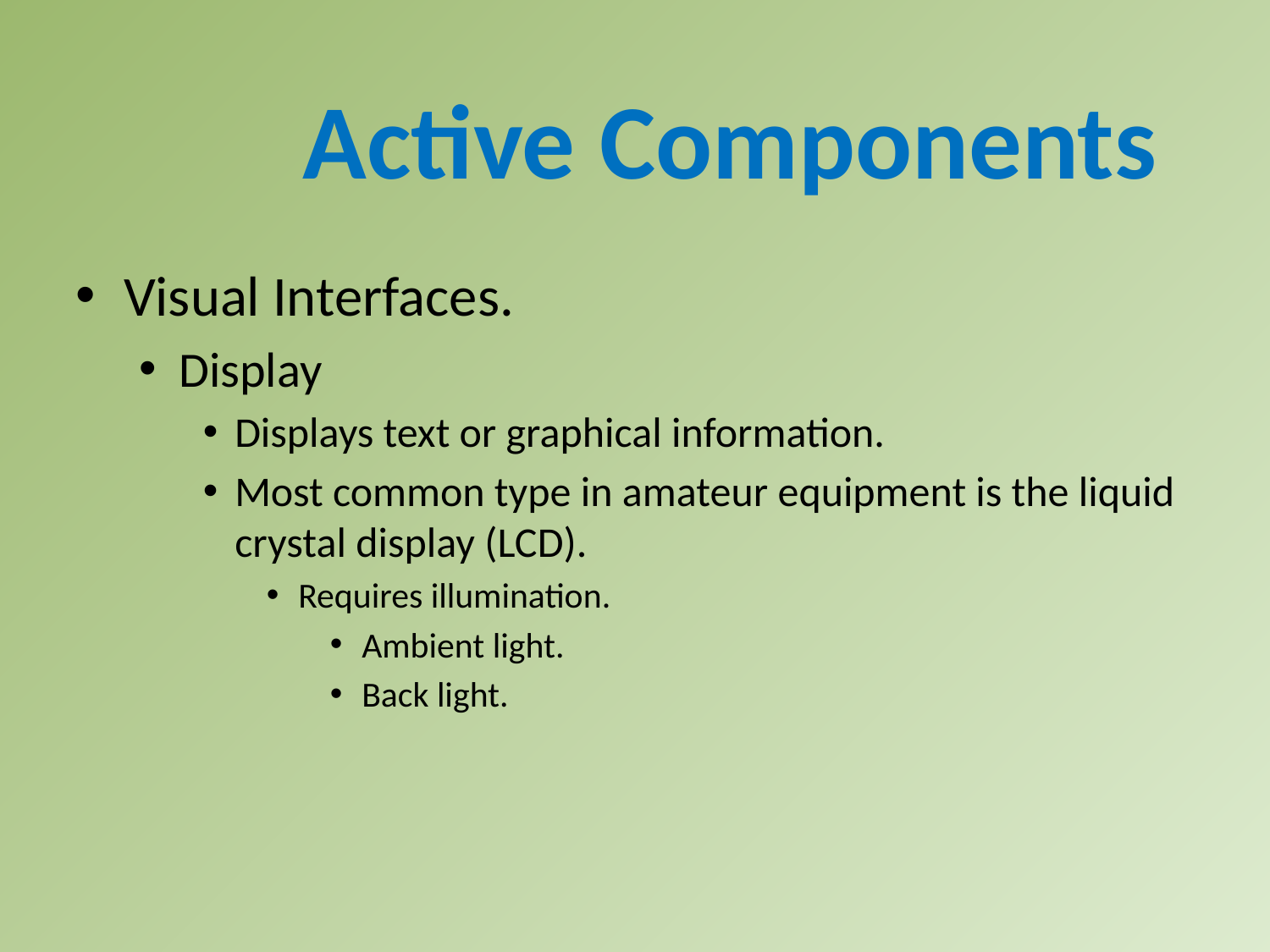

Active Components
Visual Interfaces.
Display
Displays text or graphical information.
Most common type in amateur equipment is the liquid crystal display (LCD).
Requires illumination.
Ambient light.
Back light.